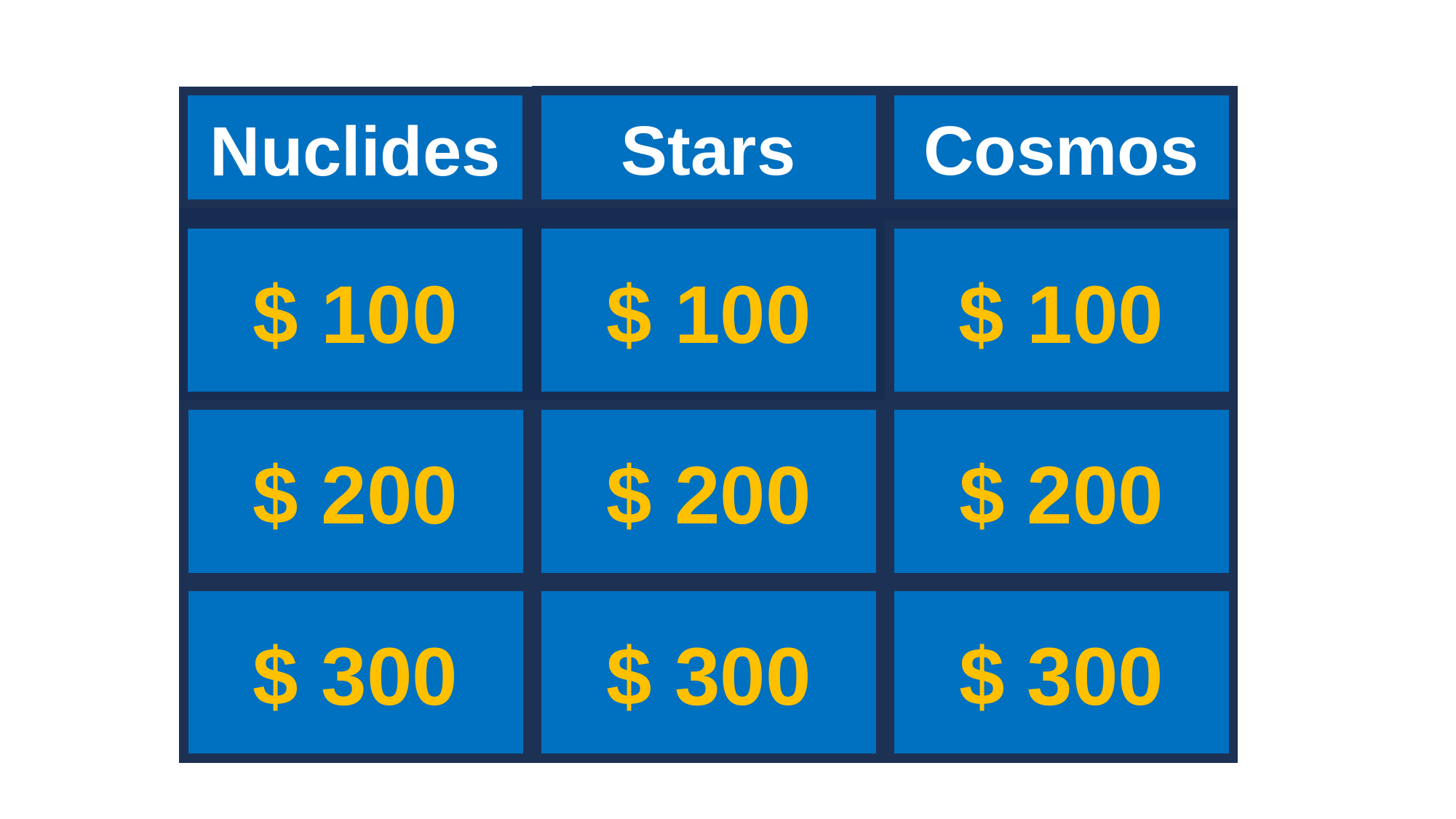

Stars
Cosmos
Nuclides

Why is lithium so rare?
$ 100
Why do stars rotate?
Which nuclides were created immediately after the Big Bang?
$ 100
$ 100
Why is the Earth's core mainly made of nickel and iron?
Why do spectra of stars have absorption lines?
How does the expansion of the universe work?
$ 200
$ 200
$ 200
Why does radioactivity exist at all?
What is a star?
What came before the Big Bang?
$ 300
$ 300
$ 300